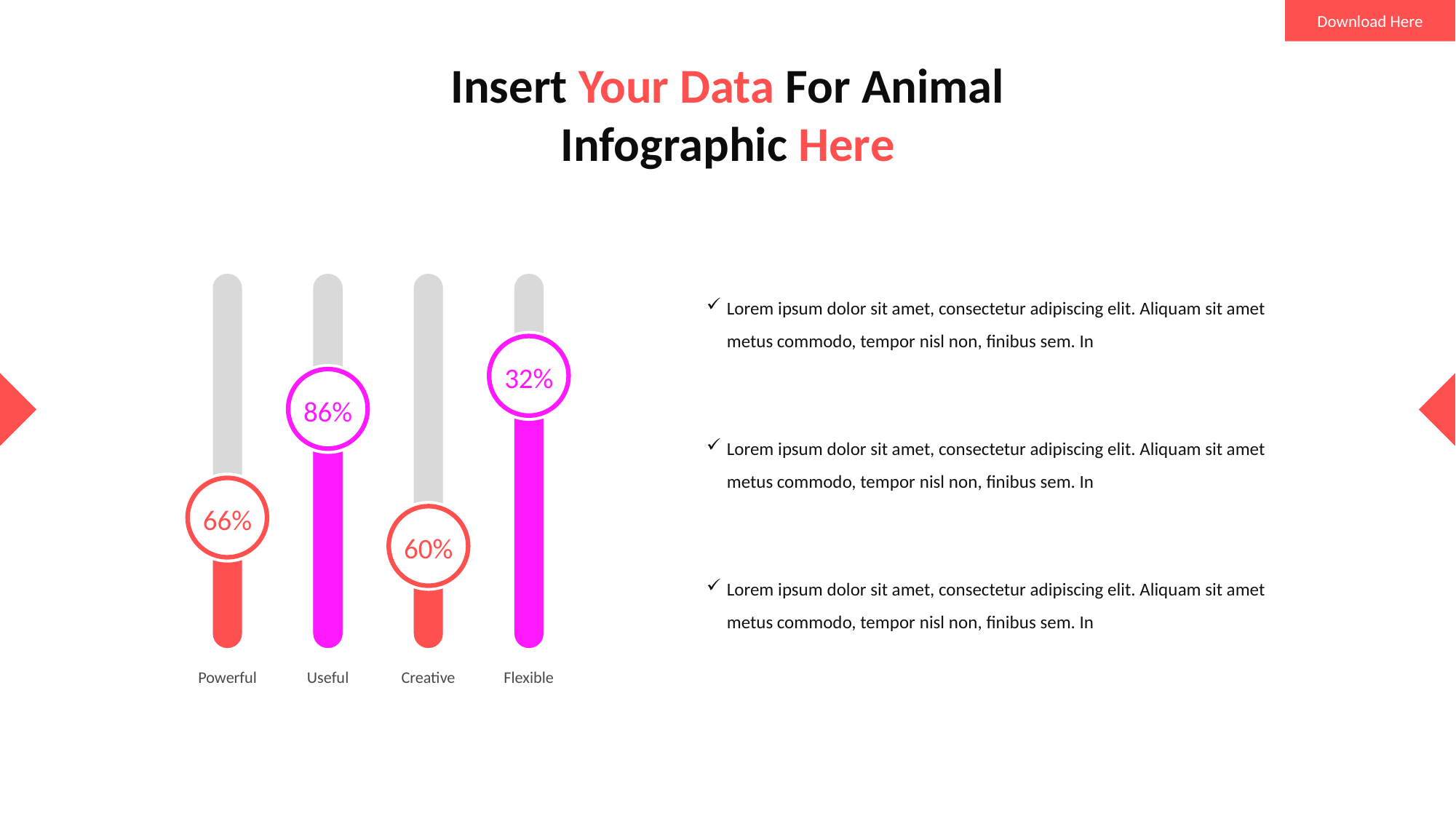

Download Here
Insert Your Data For Animal Infographic Here

32%

86%

66%

60%

Powerful
Useful
Creative
Flexible
Lorem ipsum dolor sit amet, consectetur adipiscing elit. Aliquam sit amet metus commodo, tempor nisl non, finibus sem. In

Lorem ipsum dolor sit amet, consectetur adipiscing elit. Aliquam sit amet metus commodo, tempor nisl non, finibus sem. In
Lorem ipsum dolor sit amet, consectetur adipiscing elit. Aliquam sit amet metus commodo, tempor nisl non, finibus sem. In